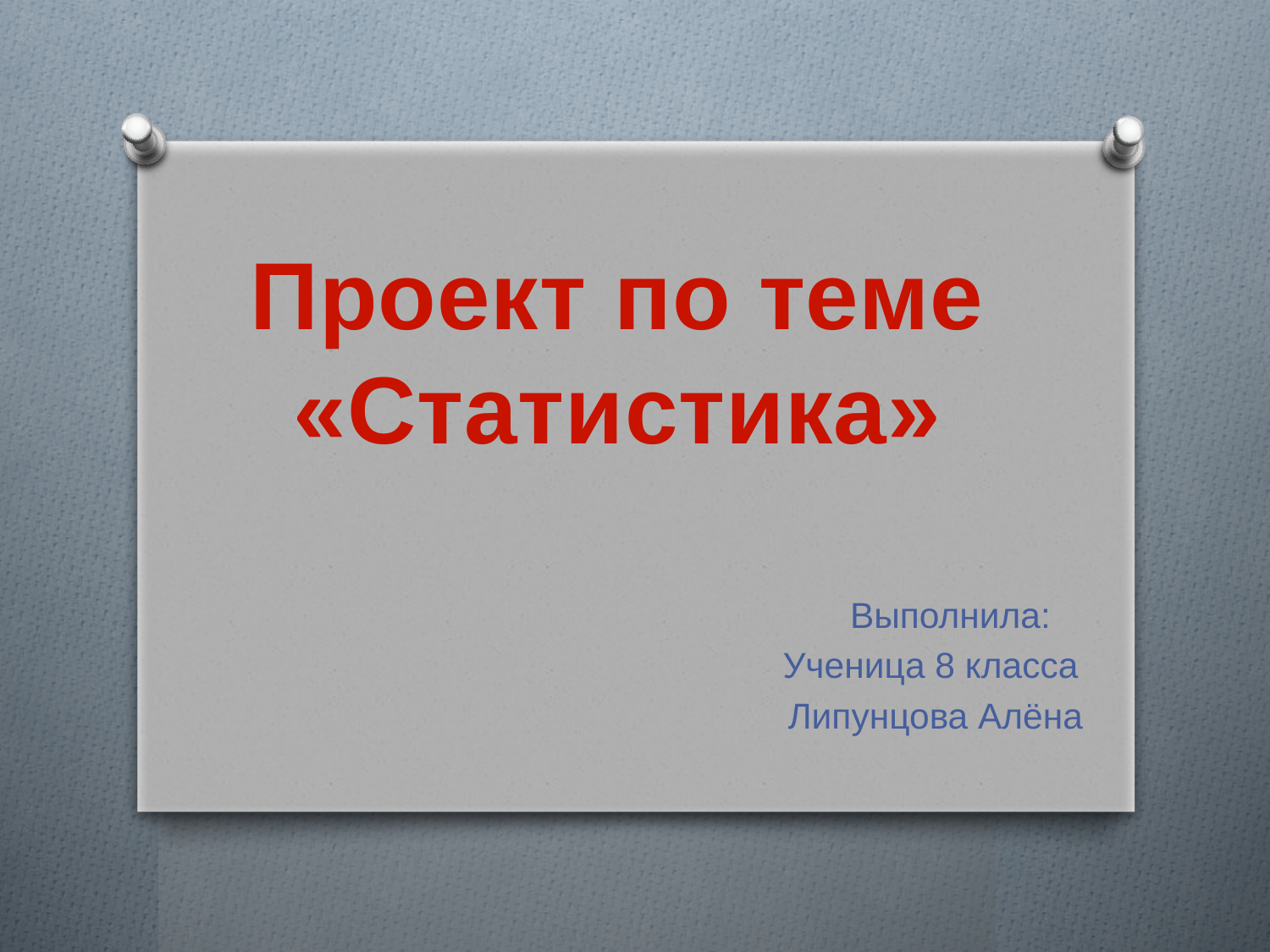

#
Проект по теме «Статистика»
                                            Выполнила:
                                        Ученица 8 класса
                                         Липунцова Алёна